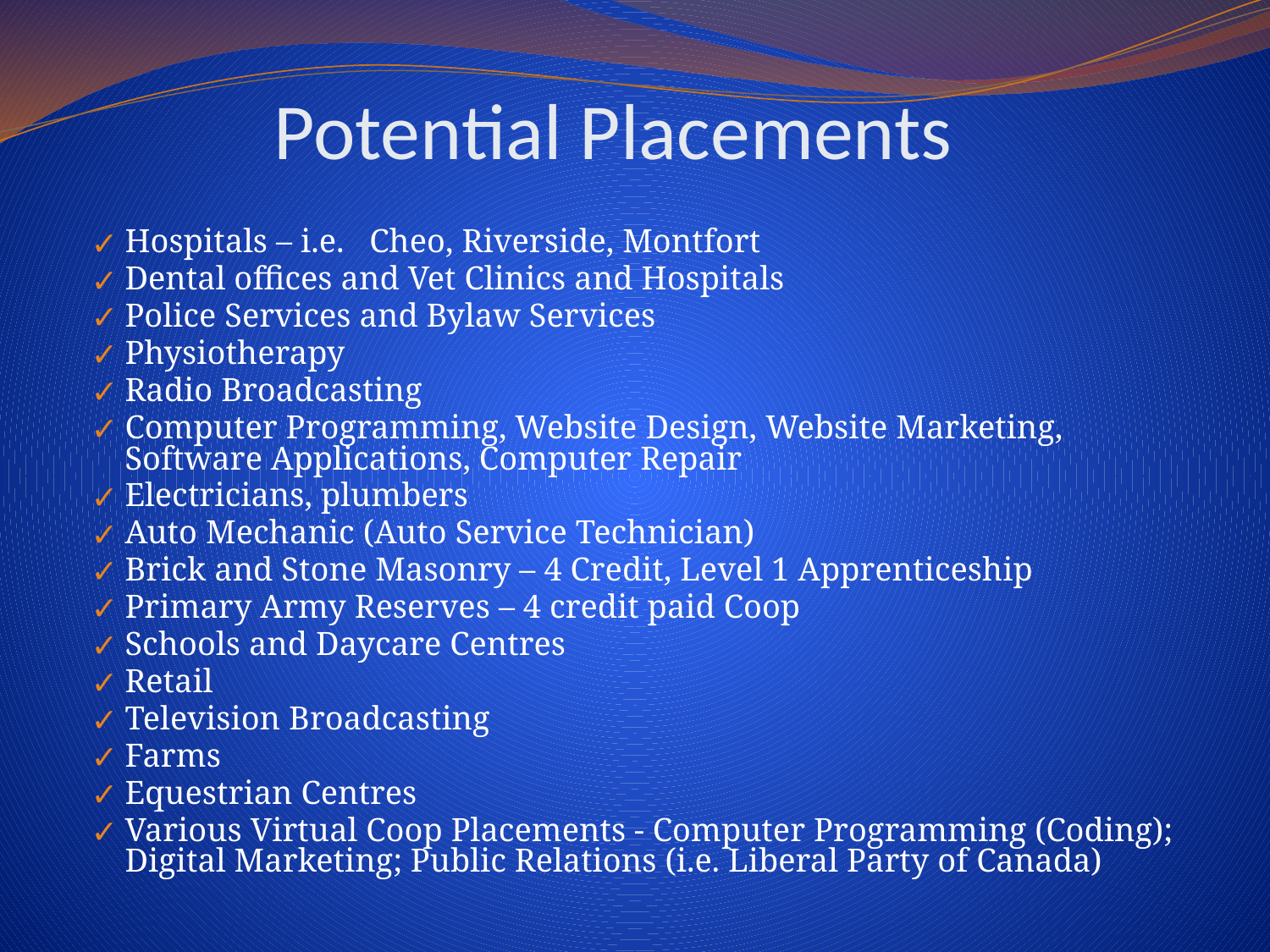

# Potential Placements
Hospitals – i.e.   Cheo, Riverside, Montfort
Dental offices and Vet Clinics and Hospitals
Police Services and Bylaw Services
Physiotherapy
Radio Broadcasting
Computer Programming, Website Design, Website Marketing, Software Applications, Computer Repair
Electricians, plumbers
Auto Mechanic (Auto Service Technician)
Brick and Stone Masonry – 4 Credit, Level 1 Apprenticeship
Primary Army Reserves – 4 credit paid Coop
Schools and Daycare Centres
Retail
Television Broadcasting
Farms
Equestrian Centres
Various Virtual Coop Placements - Computer Programming (Coding); Digital Marketing; Public Relations (i.e. Liberal Party of Canada)